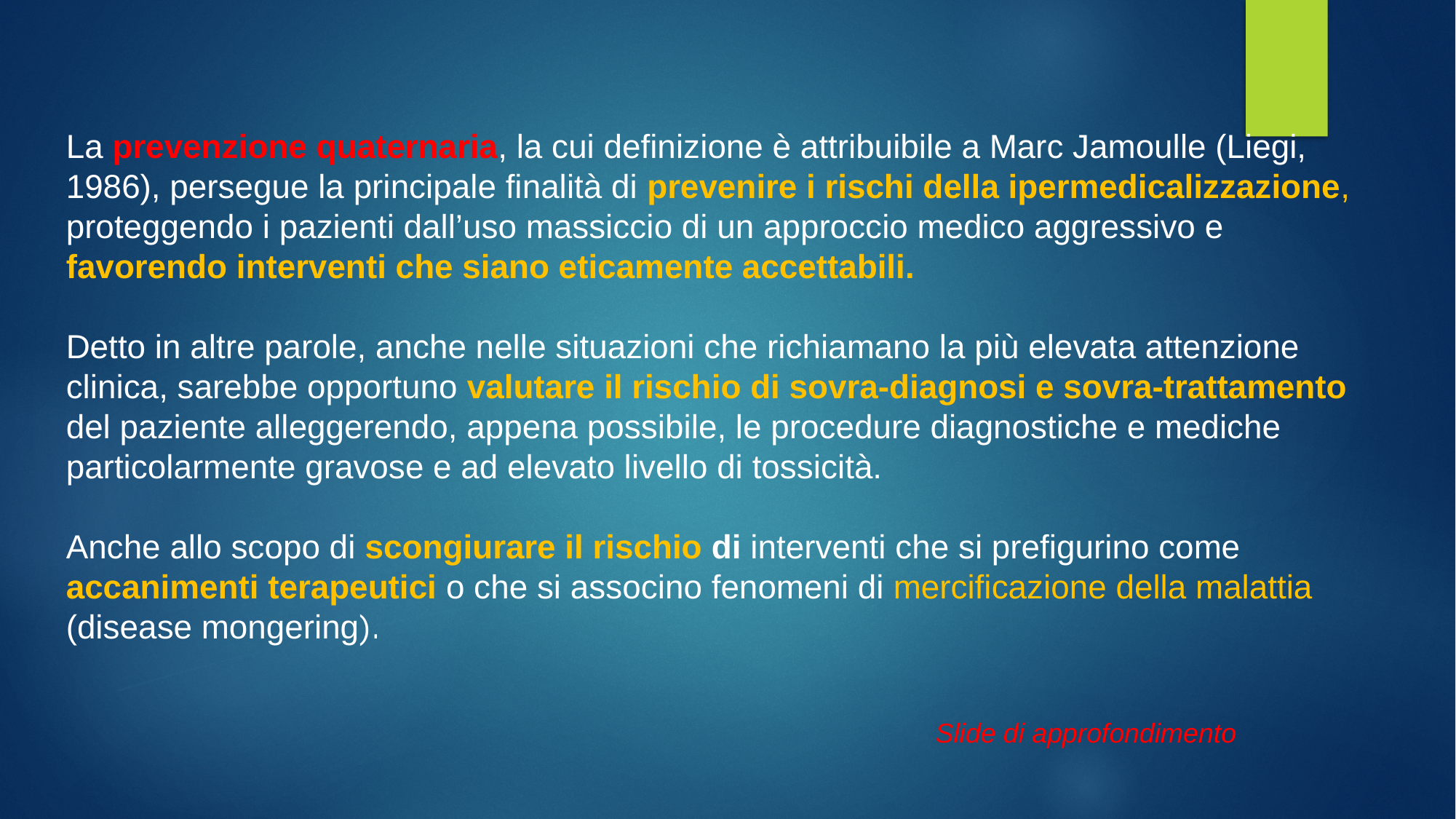

La prevenzione quaternaria, la cui definizione è attribuibile a Marc Jamoulle (Liegi, 1986), persegue la principale finalità di prevenire i rischi della ipermedicalizzazione, proteggendo i pazienti dall’uso massiccio di un approccio medico aggressivo e favorendo interventi che siano eticamente accettabili.

Detto in altre parole, anche nelle situazioni che richiamano la più elevata attenzione clinica, sarebbe opportuno valutare il rischio di sovra-diagnosi e sovra-trattamento del paziente alleggerendo, appena possibile, le procedure diagnostiche e mediche particolarmente gravose e ad elevato livello di tossicità.

Anche allo scopo di scongiurare il rischio di interventi che si prefigurino come accanimenti terapeutici o che si associno fenomeni di mercificazione della malattia (disease mongering).
Slide di approfondimento